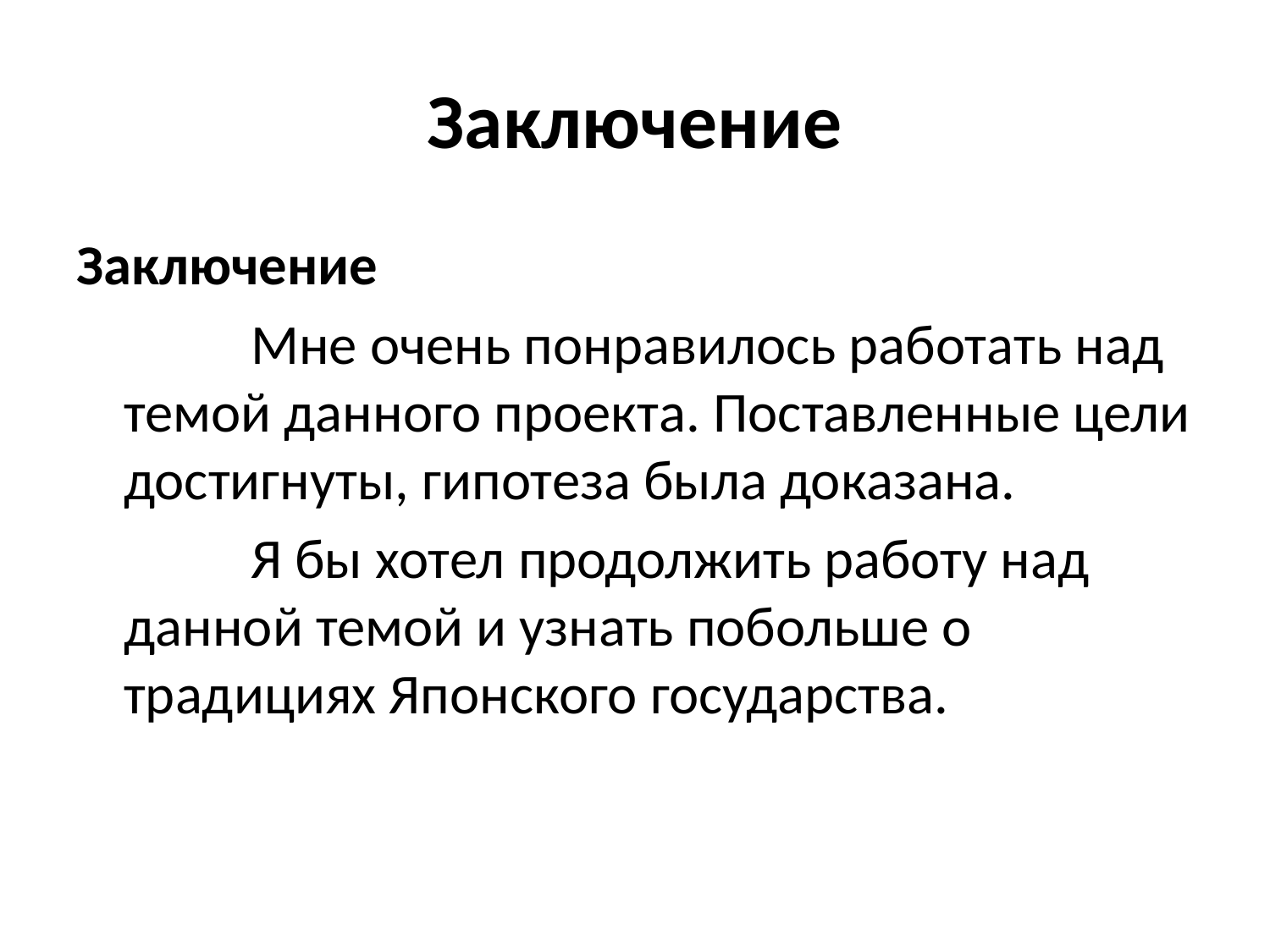

# Заключение
Заключение
		Мне очень понравилось работать над темой данного проекта. Поставленные цели достигнуты, гипотеза была доказана.
		Я бы хотел продолжить работу над данной темой и узнать побольше о традициях Японского государства.